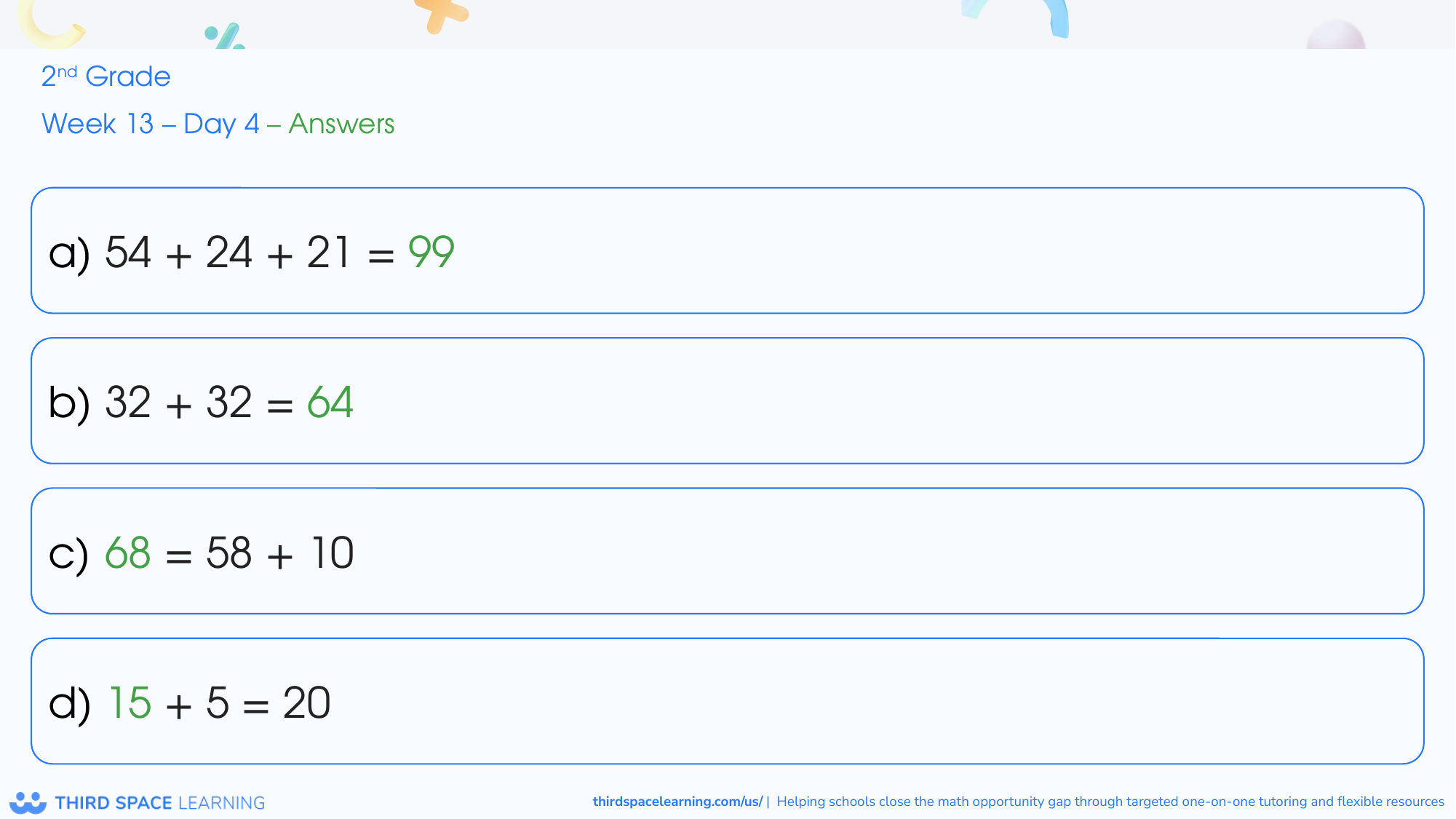

2nd Grade
Week 13 – Day 4 – Answers
54 + 24 + 21 = 99
32 + 32 = 64
68 = 58 + 10
15 + 5 = 20